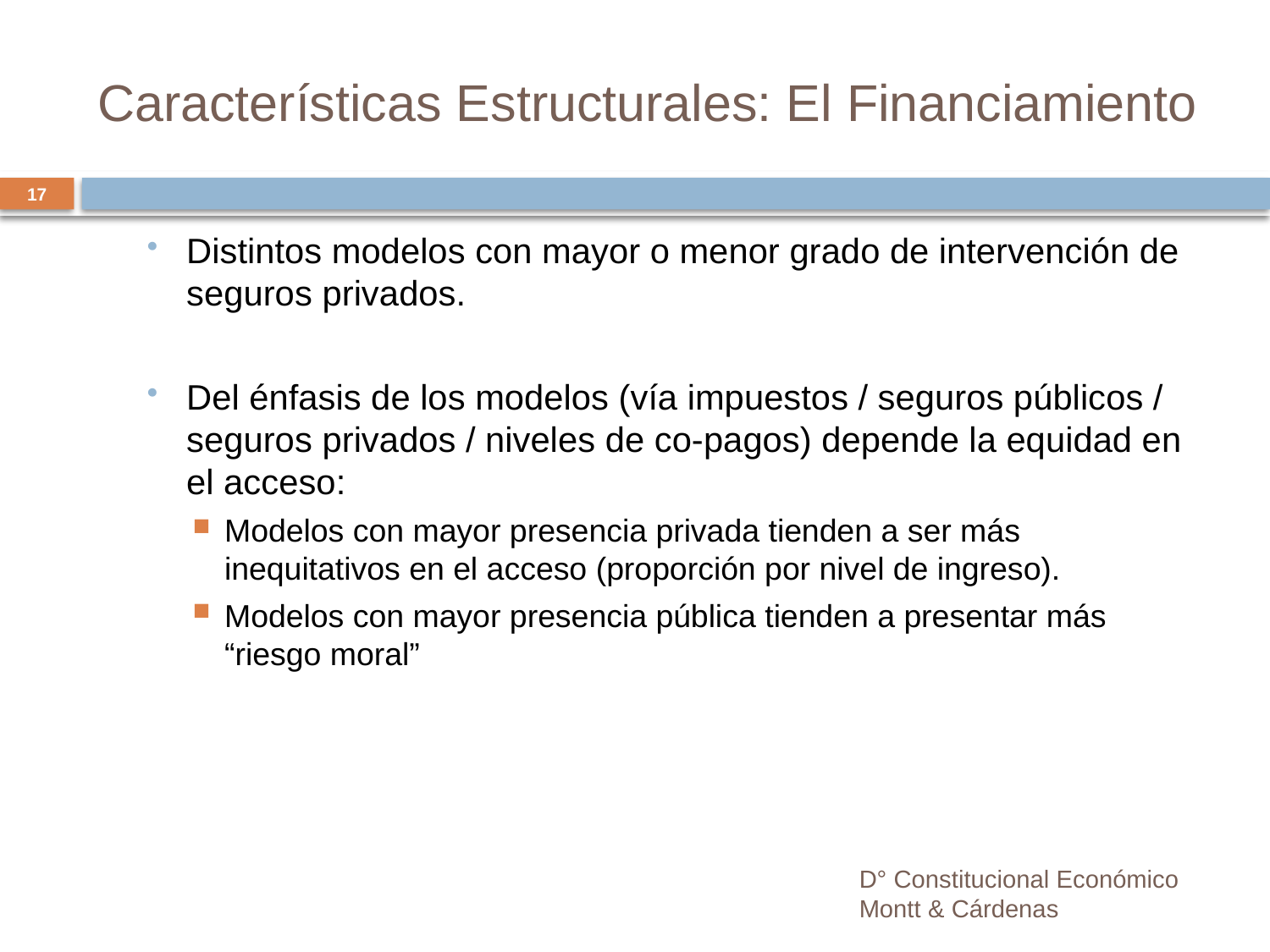

# Características Estructurales: El Financiamiento
17
Distintos modelos con mayor o menor grado de intervención de seguros privados.

Del énfasis de los modelos (vía impuestos / seguros públicos / seguros privados / niveles de co-pagos) depende la equidad en el acceso:
Modelos con mayor presencia privada tienden a ser más inequitativos en el acceso (proporción por nivel de ingreso).
Modelos con mayor presencia pública tienden a presentar más “riesgo moral”
D° Constitucional Económico Montt & Cárdenas